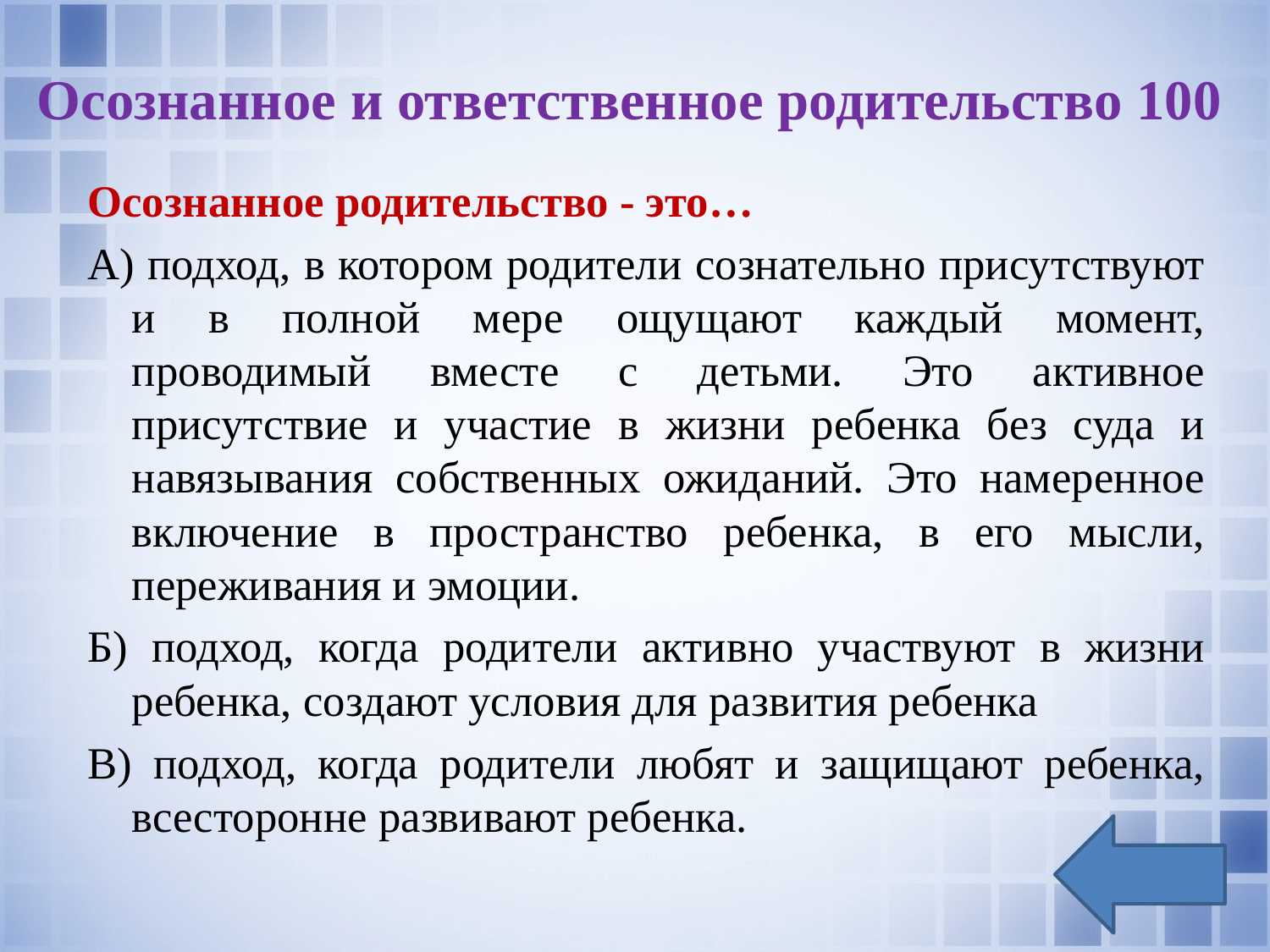

# Осознанное и ответственное родительство 100
Осознанное родительство - это…
А) подход, в котором родители сознательно присутствуют и в полной мере ощущают каждый момент, проводимый вместе с детьми. Это активное присутствие и участие в жизни ребенка без суда и навязывания собственных ожиданий. Это намеренное включение в пространство ребенка, в его мысли, переживания и эмоции.
Б) подход, когда родители активно участвуют в жизни ребенка, создают условия для развития ребенка
В) подход, когда родители любят и защищают ребенка, всесторонне развивают ребенка.